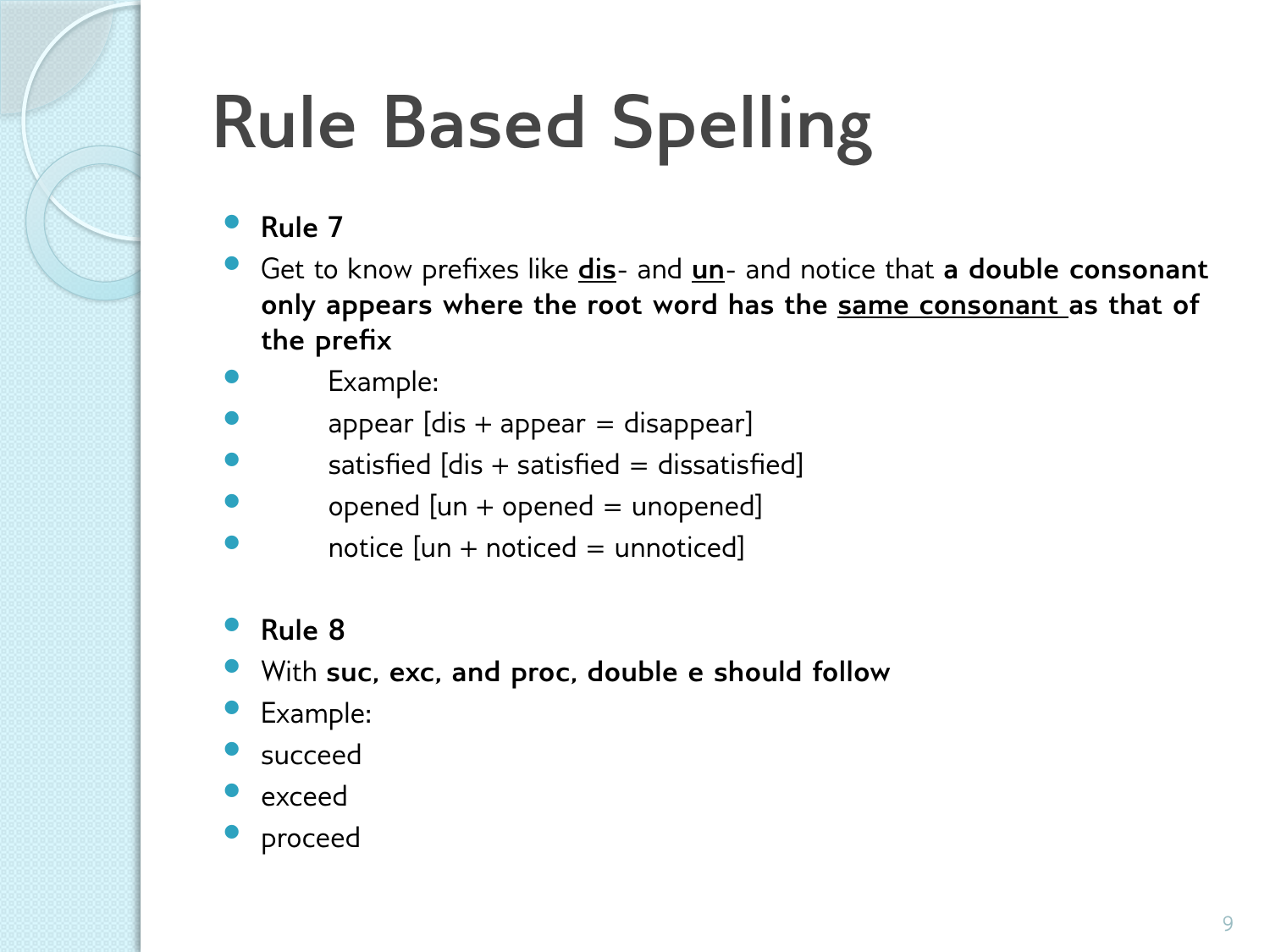

# Rule Based Spelling
Rule 7
Get to know prefixes like dis- and un- and notice that a double consonant only appears where the root word has the same consonant as that of the prefix
	Example:
	appear [dis + appear = disappear]
	satisfied [dis + satisfied = dissatisfied]
	opened [un + opened = unopened]
 	notice [un + noticed = unnoticed]

	Rule 8
	With suc, exc, and proc, double e should follow
	Example:
	succeed
	exceed
	proceed

9